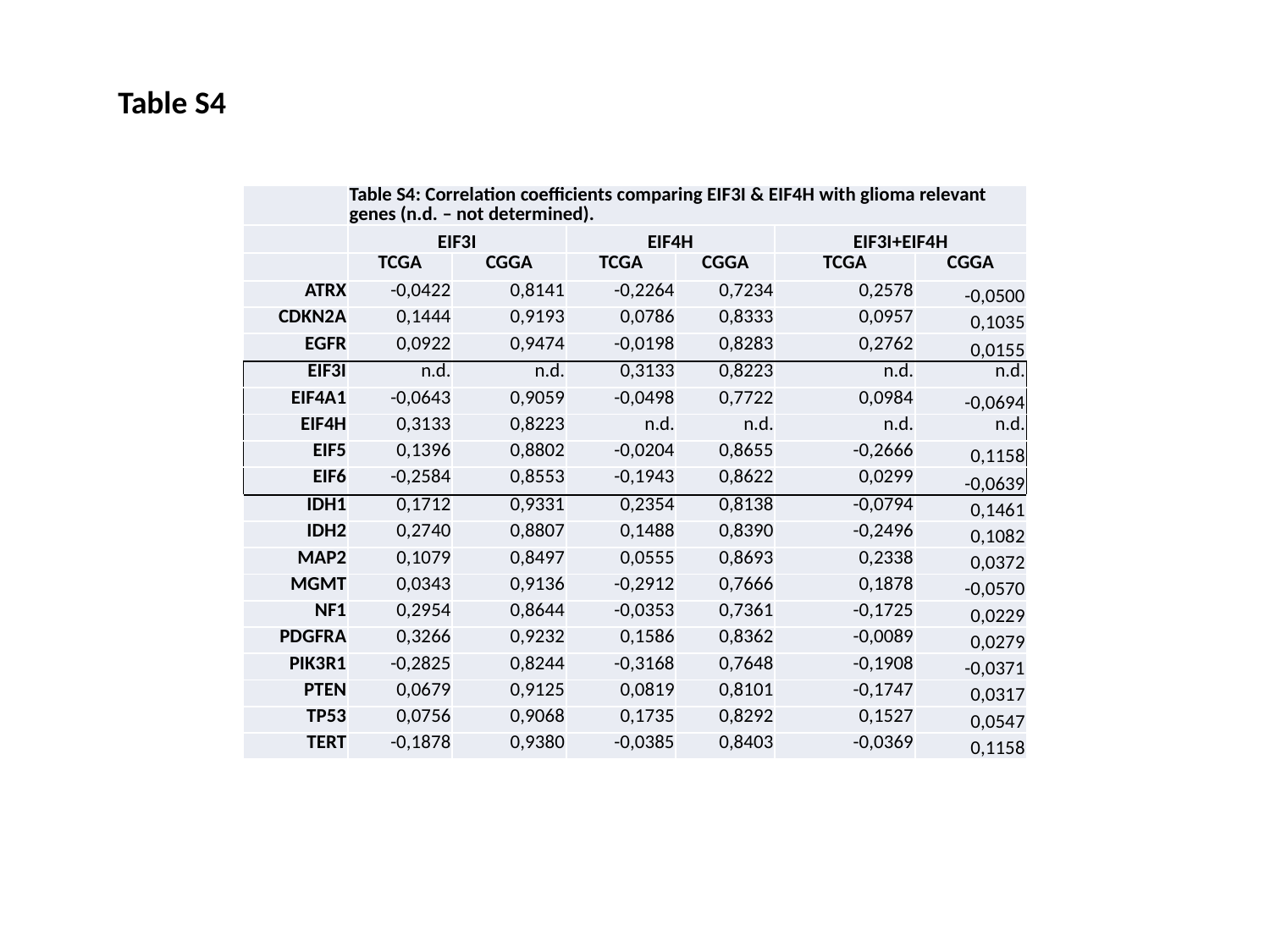

Table S4
|  | Table S4: Correlation coefficients comparing EIF3I & EIF4H with glioma relevant genes (n.d. – not determined). |  |  |  |  |  |
| --- | --- | --- | --- | --- | --- | --- |
|  | EIF3I |  | EIF4H |  | EIF3I+EIF4H |  |
|  | TCGA | CGGA | TCGA | CGGA | TCGA | CGGA |
| ATRX | -0,0422 | 0,8141 | -0,2264 | 0,7234 | 0,2578 | -0,0500 |
| CDKN2A | 0,1444 | 0,9193 | 0,0786 | 0,8333 | 0,0957 | 0,1035 |
| EGFR | 0,0922 | 0,9474 | -0,0198 | 0,8283 | 0,2762 | 0,0155 |
| EIF3I | n.d. | n.d. | 0,3133 | 0,8223 | n.d. | n.d. |
| EIF4A1 | -0,0643 | 0,9059 | -0,0498 | 0,7722 | 0,0984 | -0,0694 |
| EIF4H | 0,3133 | 0,8223 | n.d. | n.d. | n.d. | n.d. |
| EIF5 | 0,1396 | 0,8802 | -0,0204 | 0,8655 | -0,2666 | 0,1158 |
| EIF6 | -0,2584 | 0,8553 | -0,1943 | 0,8622 | 0,0299 | -0,0639 |
| IDH1 | 0,1712 | 0,9331 | 0,2354 | 0,8138 | -0,0794 | 0,1461 |
| IDH2 | 0,2740 | 0,8807 | 0,1488 | 0,8390 | -0,2496 | 0,1082 |
| MAP2 | 0,1079 | 0,8497 | 0,0555 | 0,8693 | 0,2338 | 0,0372 |
| MGMT | 0,0343 | 0,9136 | -0,2912 | 0,7666 | 0,1878 | -0,0570 |
| NF1 | 0,2954 | 0,8644 | -0,0353 | 0,7361 | -0,1725 | 0,0229 |
| PDGFRA | 0,3266 | 0,9232 | 0,1586 | 0,8362 | -0,0089 | 0,0279 |
| PIK3R1 | -0,2825 | 0,8244 | -0,3168 | 0,7648 | -0,1908 | -0,0371 |
| PTEN | 0,0679 | 0,9125 | 0,0819 | 0,8101 | -0,1747 | 0,0317 |
| TP53 | 0,0756 | 0,9068 | 0,1735 | 0,8292 | 0,1527 | 0,0547 |
| TERT | -0,1878 | 0,9380 | -0,0385 | 0,8403 | -0,0369 | 0,1158 |